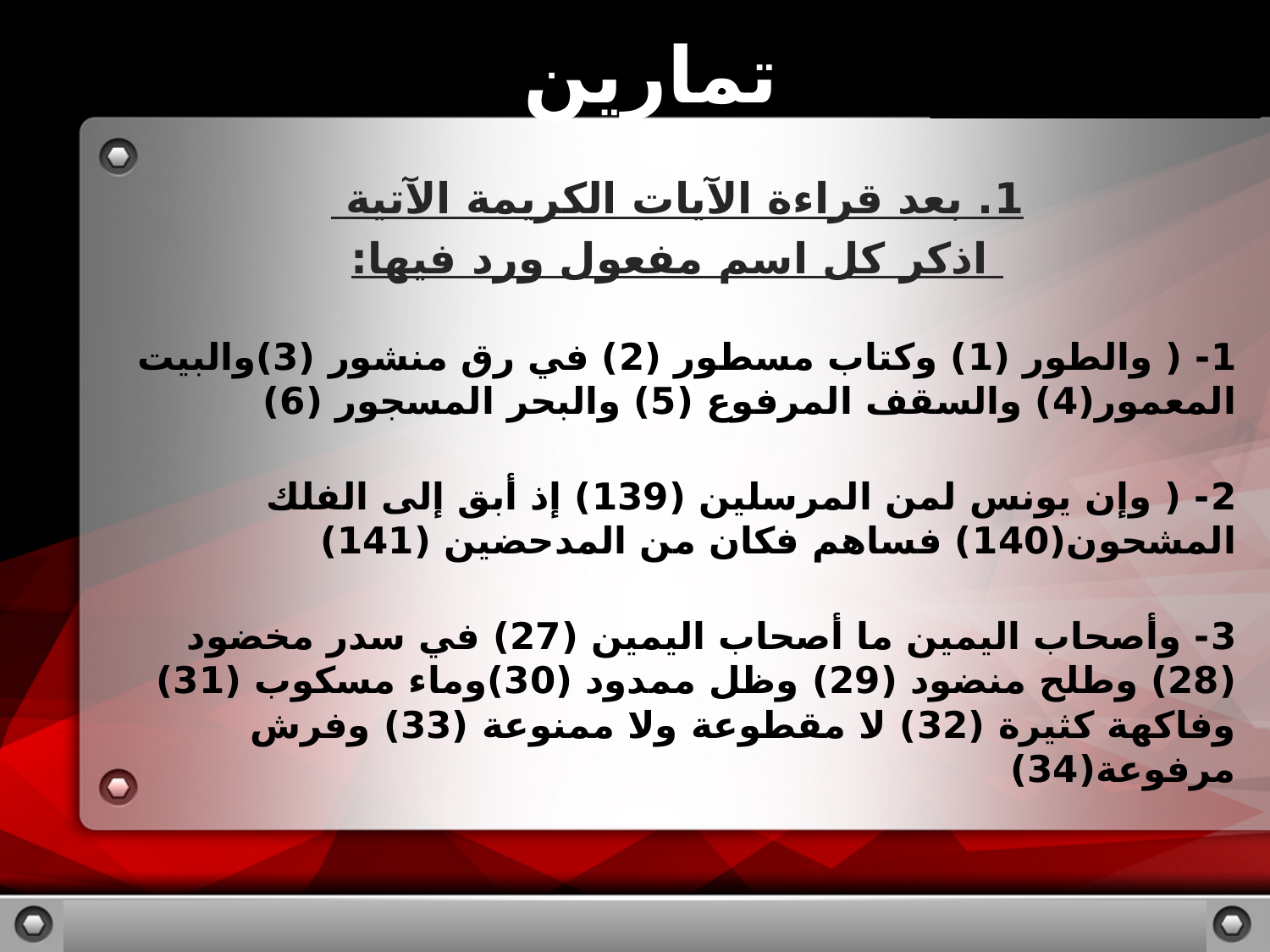

# تمارين

1. بعد قراءة الآيات الكريمة الآتية
 اذكر كل اسم مفعول ورد فيها:
1- ( والطور (1) وكتاب مسطور (2) في رق منشور (3)والبيت المعمور(4) والسقف المرفوع (5) والبحر المسجور (6)
2- ( وإن يونس لمن المرسلين (139) إذ أبق إلى الفلك المشحون(140) فساهم فكان من المدحضين (141)
3- وأصحاب اليمين ما أصحاب اليمين (27) في سدر مخضود (28) وطلح منضود (29) وظل ممدود (30)وماء مسكوب (31) وفاكهة كثيرة (32) لا مقطوعة ولا ممنوعة (33) وفرش مرفوعة(34)